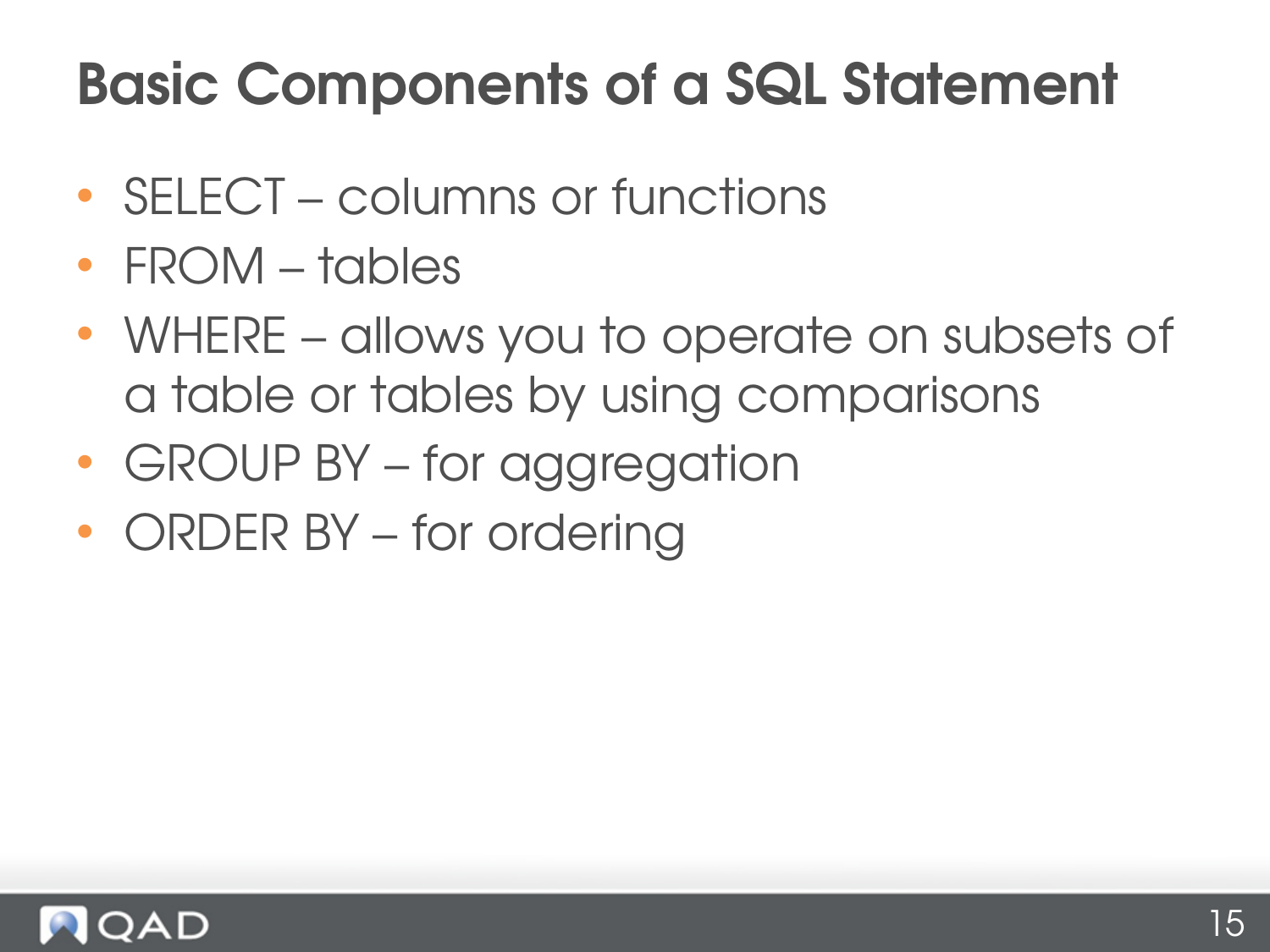

# Basic Components of a SQL Statement
SELECT – columns or functions
FROM – tables
WHERE – allows you to operate on subsets of a table or tables by using comparisons
GROUP BY – for aggregation
ORDER BY – for ordering

15